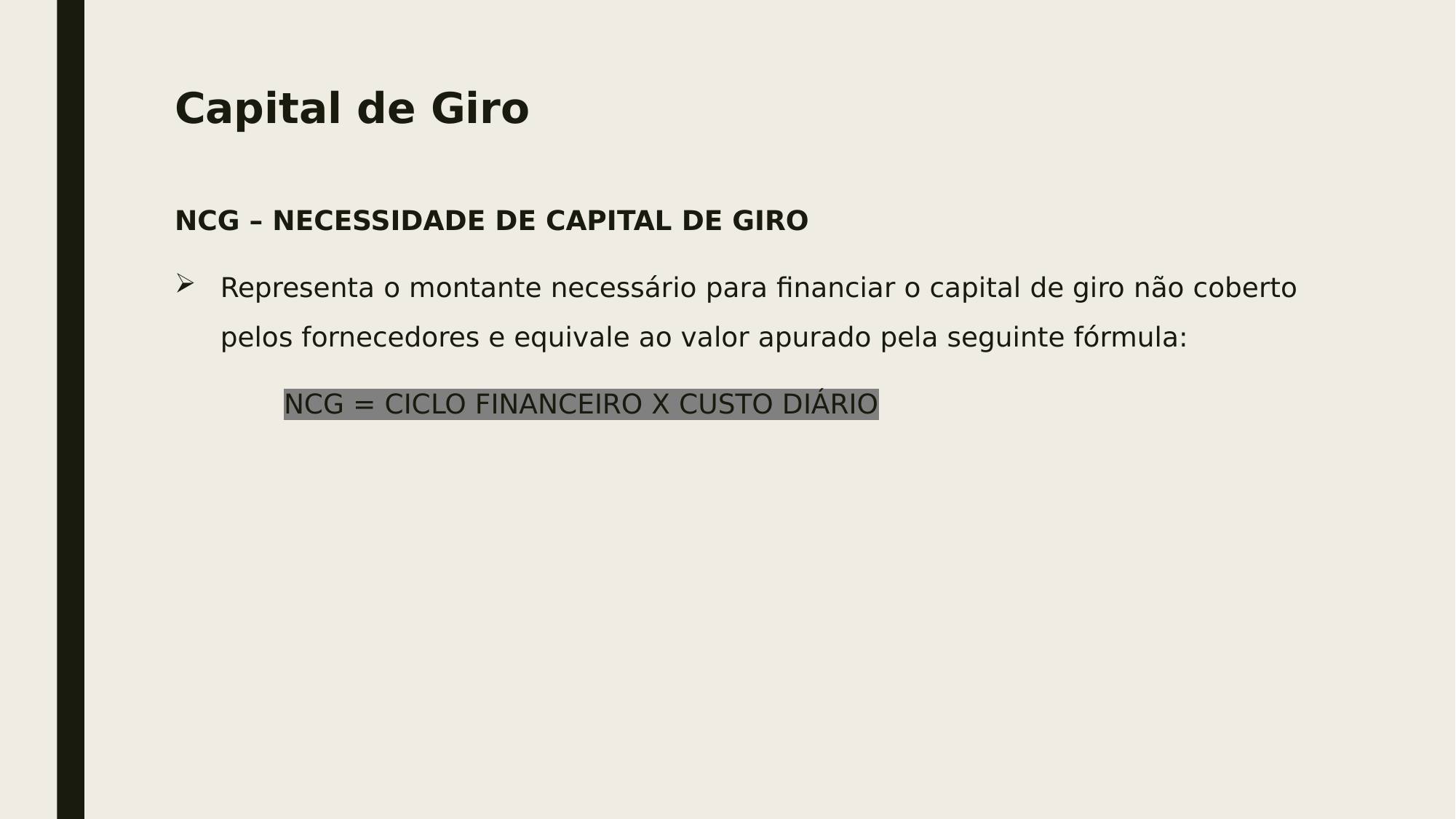

# Capital de Giro
NCG – NECESSIDADE DE CAPITAL DE GIRO
Representa o montante necessário para financiar o capital de giro não coberto pelos fornecedores e equivale ao valor apurado pela seguinte fórmula:
	NCG = CICLO FINANCEIRO X CUSTO DIÁRIO